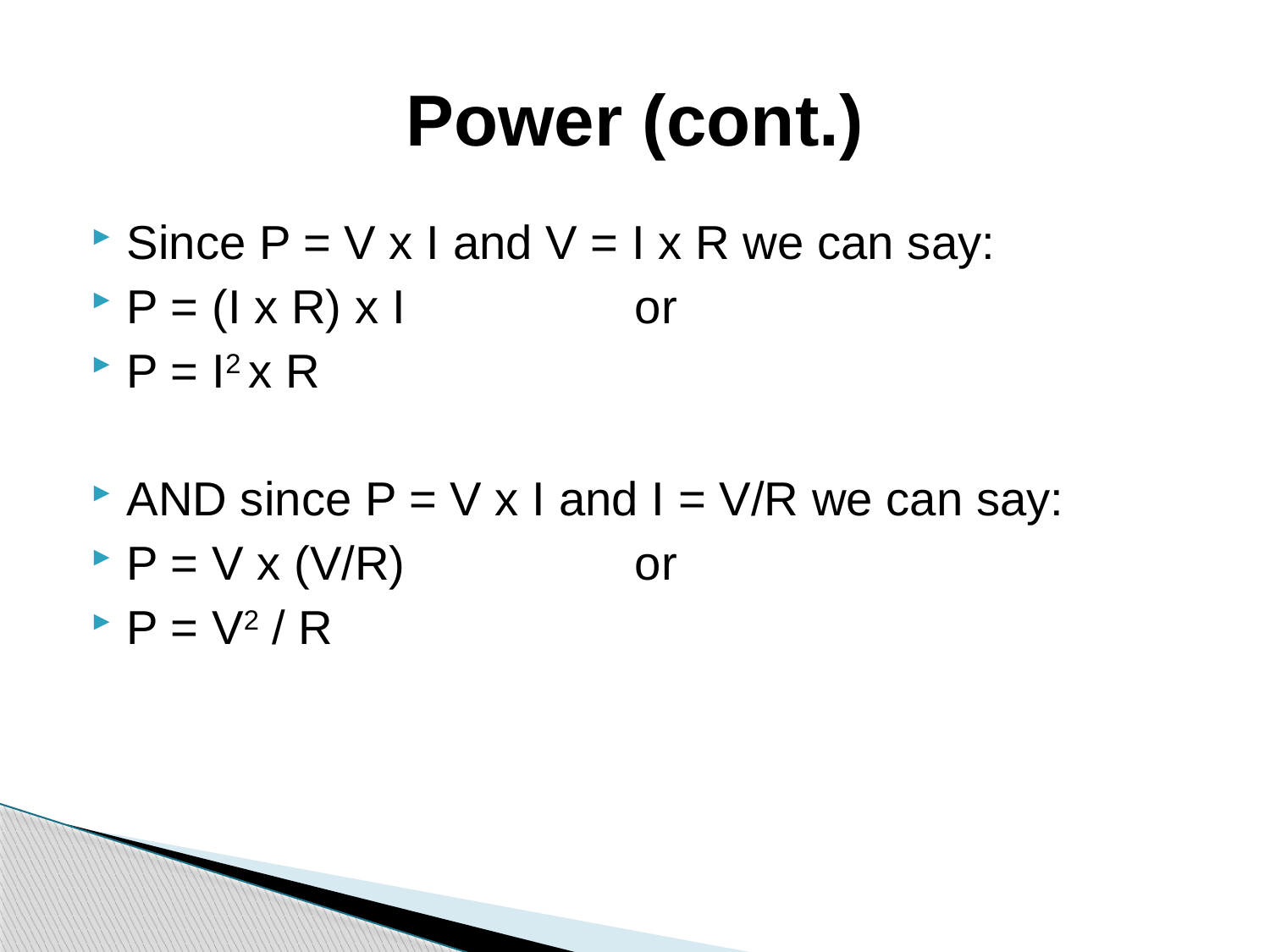

# Power (cont.)
Since P = V x I and V = I x R we can say:
P = (I x R) x I		or
P = I2 x R

AND since P = V x I and I = V/R we can say:
P = V x (V/R) 		or
P = V2 / R